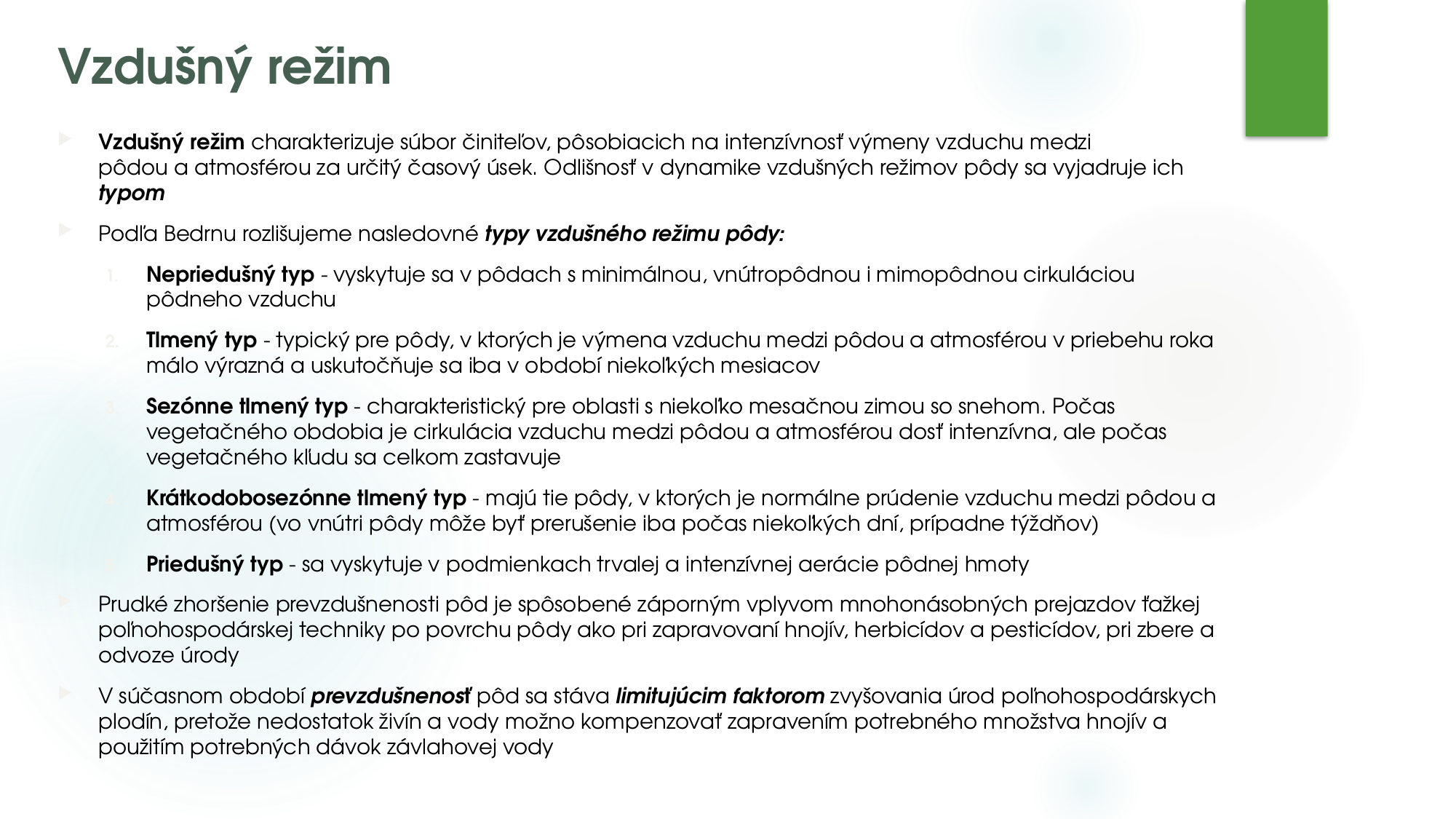

# Vzdušný režim
Vzdušný režim charakterizuje súbor činiteľov, pôsobiacich na intenzívnosť výmeny vzduchu medzi
pôdou a atmosférou za určitý časový úsek. Odlišnosť v dynamike vzdušných režimov pôdy sa vyjadruje ich typom
Podľa Bedrnu rozlišujeme nasledovné typy vzdušného režimu pôdy:
Nepriedušný typ - vyskytuje sa v pôdach s minimálnou, vnútropôdnou i mimopôdnou cirkuláciou pôdneho vzduchu
Tlmený typ - typický pre pôdy, v ktorých je výmena vzduchu medzi pôdou a atmosférou v priebehu roka málo výrazná a uskutočňuje sa iba v období niekoľkých mesiacov
Sezónne tlmený typ - charakteristický pre oblasti s niekoľko mesačnou zimou so snehom. Počas vegetačného obdobia je cirkulácia vzduchu medzi pôdou a atmosférou dosť intenzívna, ale počas vegetačného kľudu sa celkom zastavuje
Krátkodobosezónne tlmený typ - majú tie pôdy, v ktorých je normálne prúdenie vzduchu medzi pôdou a atmosférou (vo vnútri pôdy môže byť prerušenie iba počas niekoľkých dní, prípadne týždňov)
Priedušný typ - sa vyskytuje v podmienkach trvalej a intenzívnej aerácie pôdnej hmoty
Prudké zhoršenie prevzdušnenosti pôd je spôsobené záporným vplyvom mnohonásobných prejazdov ťažkej poľnohospodárskej techniky po povrchu pôdy ako pri zapravovaní hnojív, herbicídov a pesticídov, pri zbere a odvoze úrody
V súčasnom období prevzdušnenosť pôd sa stáva limitujúcim faktorom zvyšovania úrod poľnohospodárskych plodín, pretože nedostatok živín a vody možno kompenzovať zapravením potrebného množstva hnojív a použitím potrebných dávok závlahovej vody